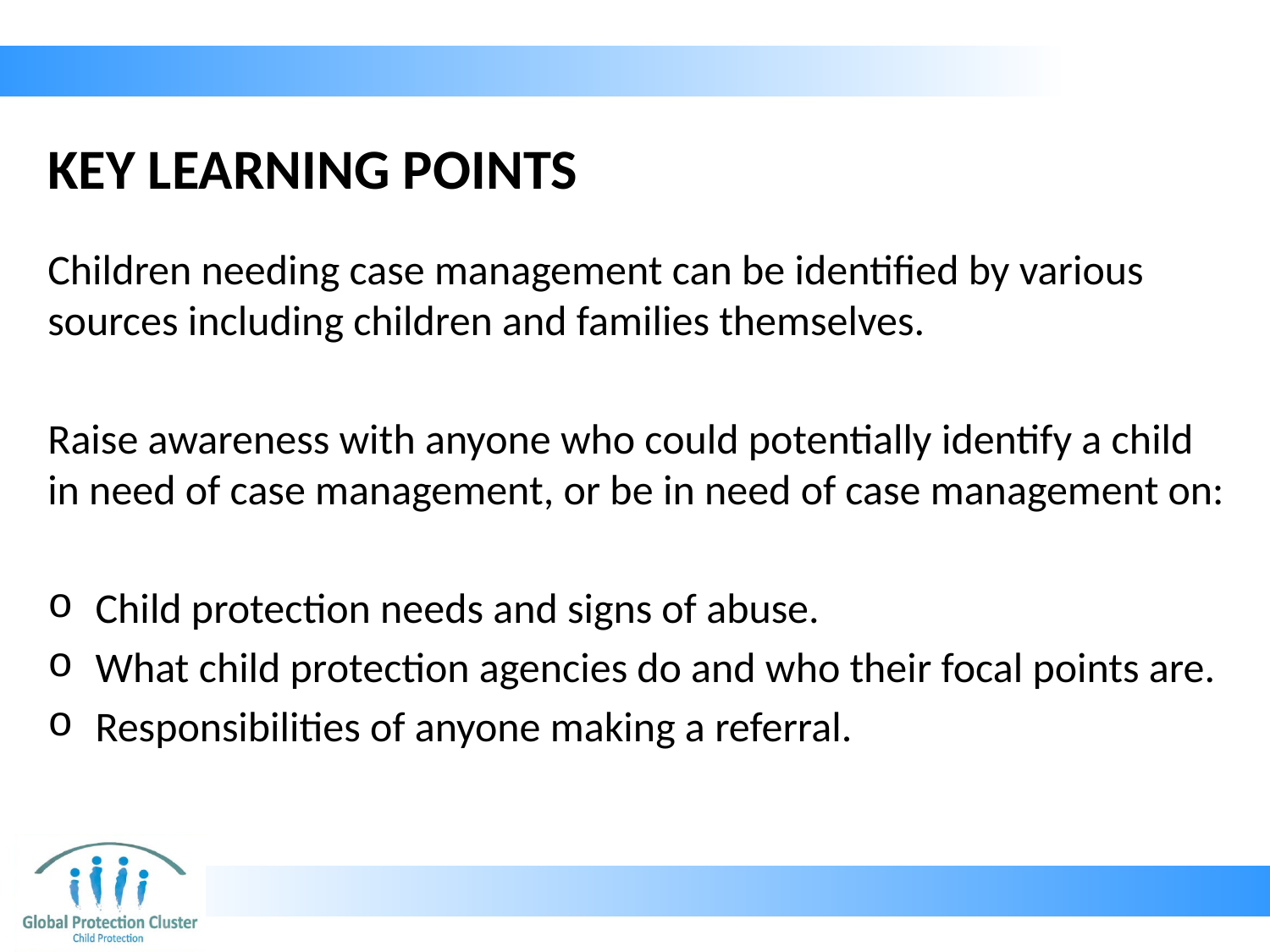

# KEY LEARNING POINTS
Children needing case management can be identified by various sources including children and families themselves.

Raise awareness with anyone who could potentially identify a child in need of case management, or be in need of case management on:

Child protection needs and signs of abuse.
What child protection agencies do and who their focal points are.
Responsibilities of anyone making a referral.